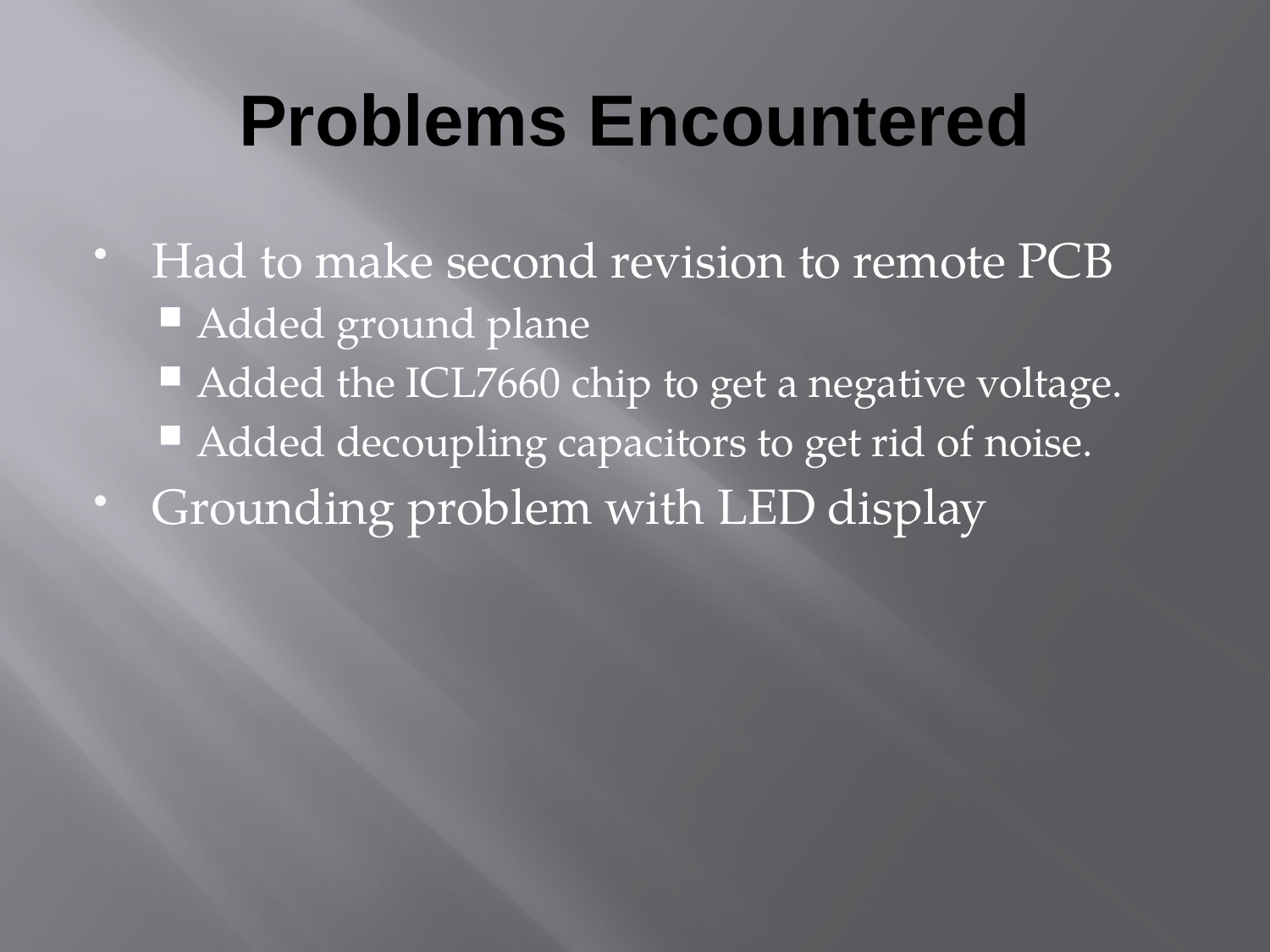

# Problems Encountered
Had to make second revision to remote PCB
Added ground plane
Added the ICL7660 chip to get a negative voltage.
Added decoupling capacitors to get rid of noise.
Grounding problem with LED display